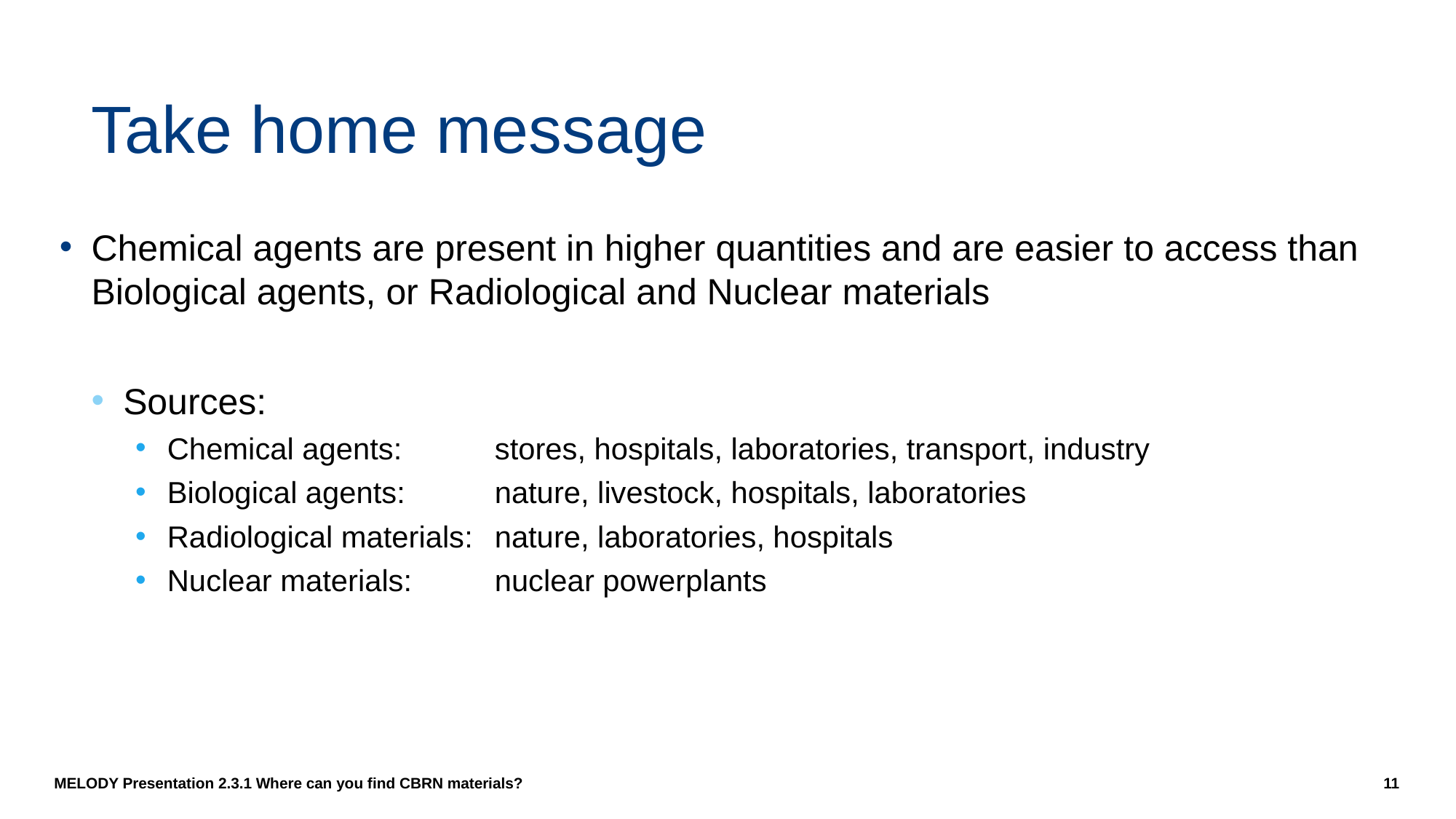

# Take home message
Chemical agents are present in higher quantities and are easier to access than Biological agents, or Radiological and Nuclear materials

Sources:
Chemical agents:	stores, hospitals, laboratories, transport, industry
Biological agents:	nature, livestock, hospitals, laboratories
Radiological materials:	nature, laboratories, hospitals
Nuclear materials:	nuclear powerplants

MELODY Presentation 2.3.1 Where can you find CBRN materials?
11